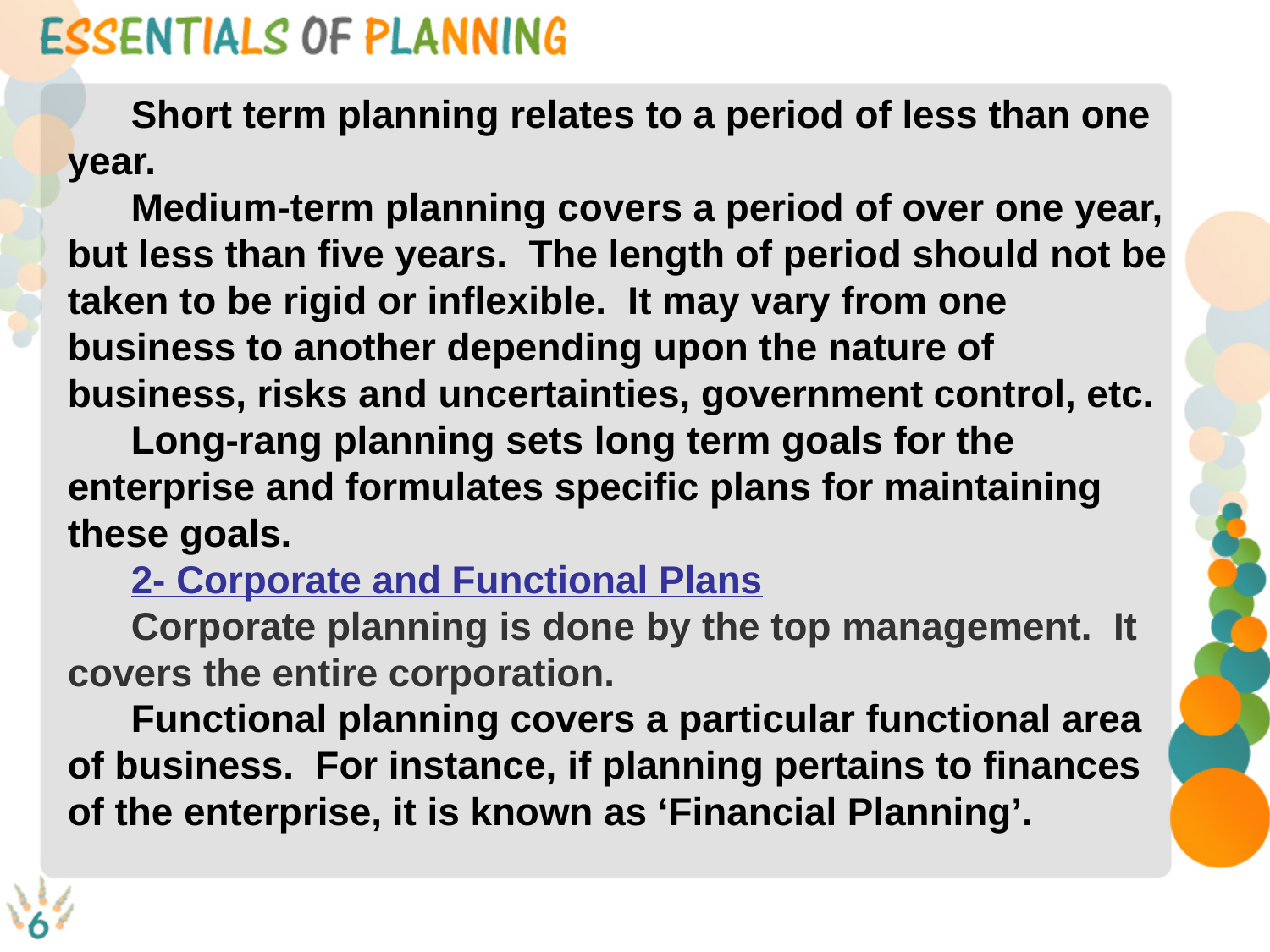

Short term planning relates to a period of less than one year.
Medium-term planning covers a period of over one year, but less than five years.  The length of period should not be taken to be rigid or inflexible.  It may vary from one business to another depending upon the nature of business, risks and uncertainties, government control, etc.
Long-rang planning sets long term goals for the enterprise and formulates specific plans for maintaining these goals.
2- Corporate and Functional Plans
Corporate planning is done by the top management.  It covers the entire corporation.
Functional planning covers a particular functional area of business.  For instance, if planning pertains to finances of the enterprise, it is known as ‘Financial Planning’.